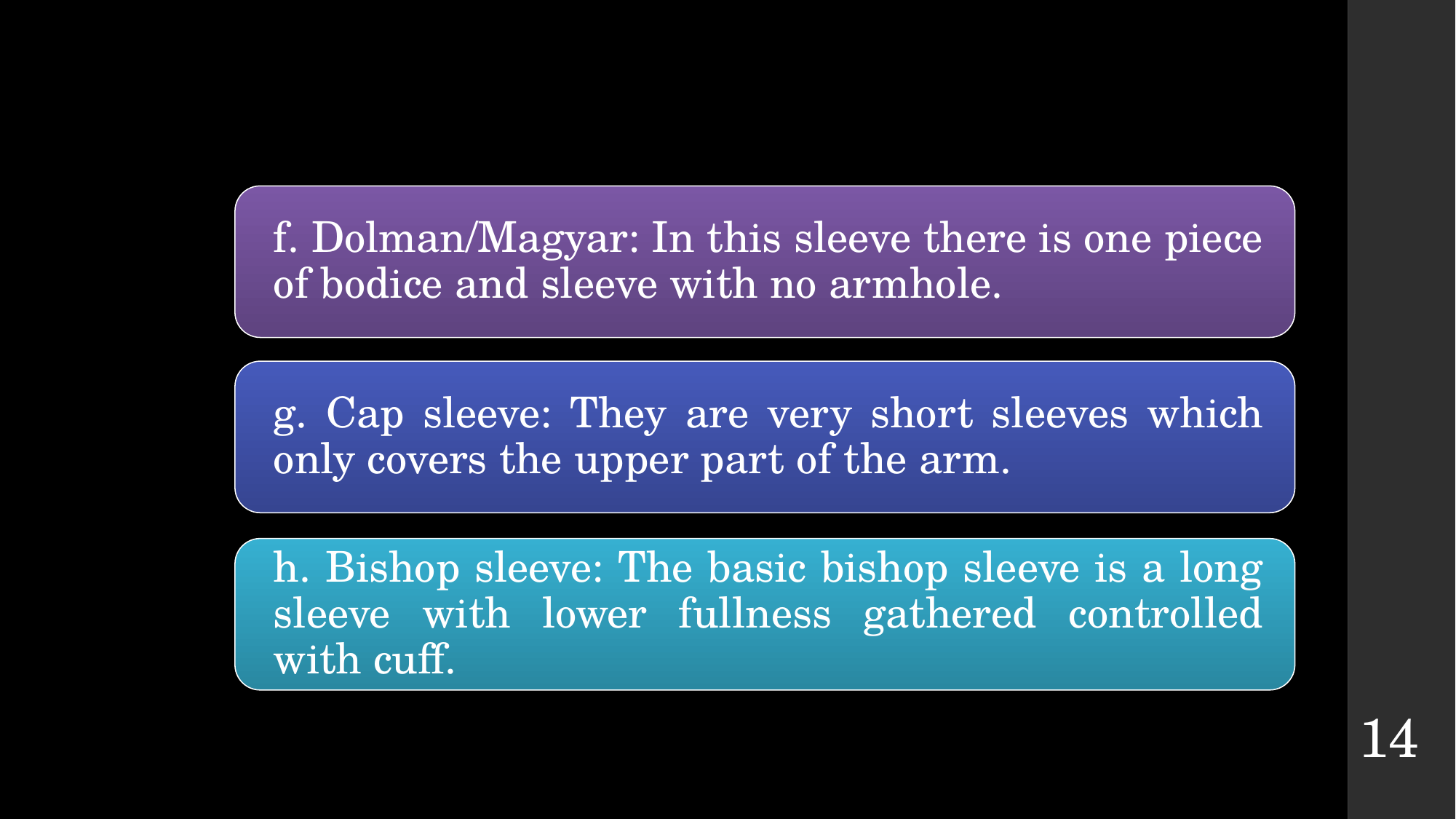

f. Dolman/Magyar: In this sleeve there is one piece of bodice and sleeve with no armhole.
g. Cap sleeve: They are very short sleeves which only covers the upper part of the arm.
h. Bishop sleeve: The basic bishop sleeve is a long sleeve with lower fullness gathered controlled with cuff.
14